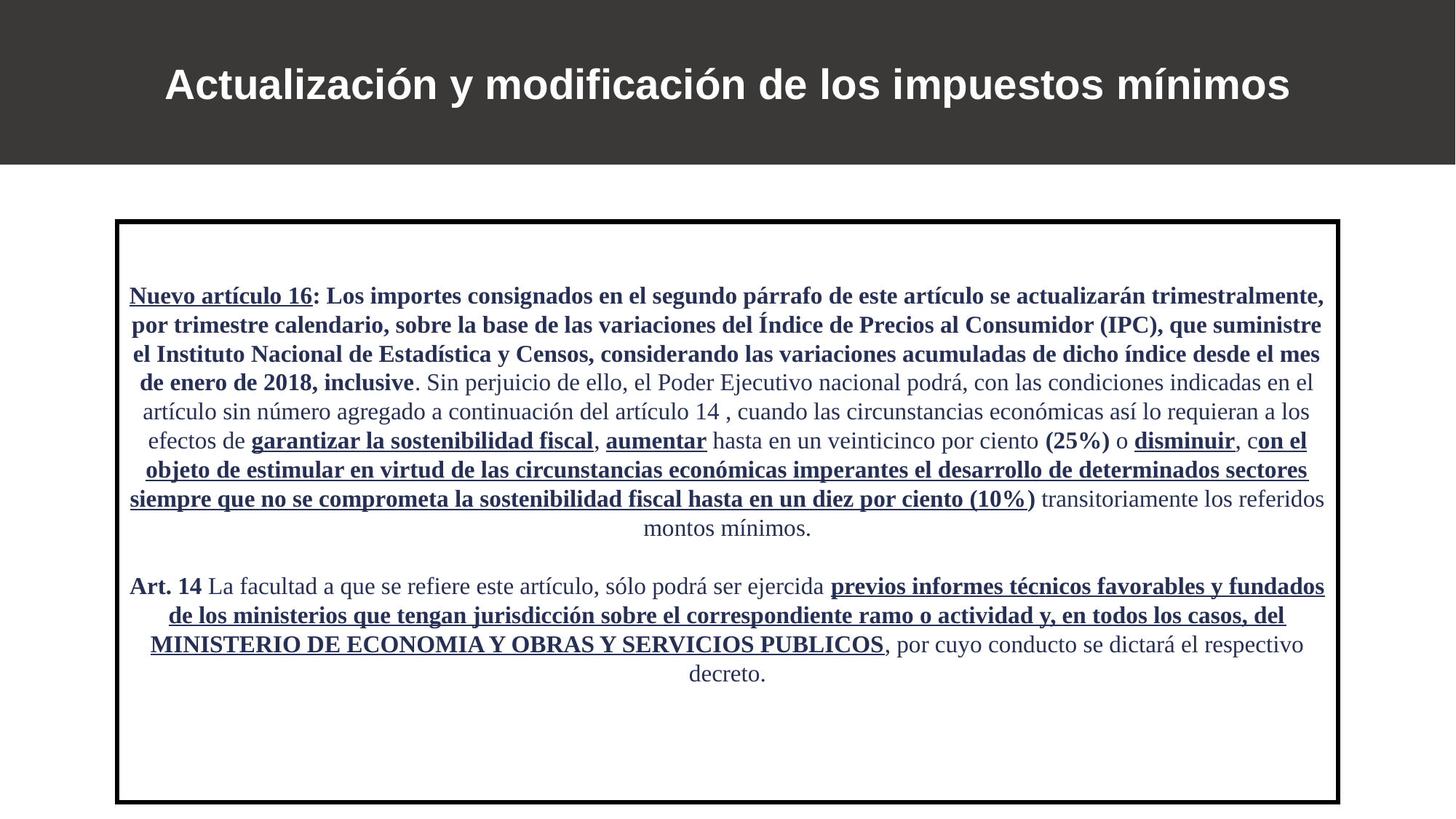

Actualización y modificación de los impuestos mínimos
Nuevo artículo 16: Los importes consignados en el segundo párrafo de este artículo se actualizarán trimestralmente, por trimestre calendario, sobre la base de las variaciones del Índice de Precios al Consumidor (IPC), que suministre el Instituto Nacional de Estadística y Censos, considerando las variaciones acumuladas de dicho índice desde el mes de enero de 2018, inclusive. Sin perjuicio de ello, el Poder Ejecutivo nacional podrá, con las condiciones indicadas en el artículo sin número agregado a continuación del artículo 14 , cuando las circunstancias económicas así lo requieran a los efectos de garantizar la sostenibilidad fiscal, aumentar hasta en un veinticinco por ciento (25%) o disminuir, con el objeto de estimular en virtud de las circunstancias económicas imperantes el desarrollo de determinados sectores siempre que no se comprometa la sostenibilidad fiscal hasta en un diez por ciento (10%) transitoriamente los referidos montos mínimos.

Art. 14 La facultad a que se refiere este artículo, sólo podrá ser ejercida previos informes técnicos favorables y fundados de los ministerios que tengan jurisdicción sobre el correspondiente ramo o actividad y, en todos los casos, del MINISTERIO DE ECONOMIA Y OBRAS Y SERVICIOS PUBLICOS, por cuyo conducto se dictará el respectivo decreto.